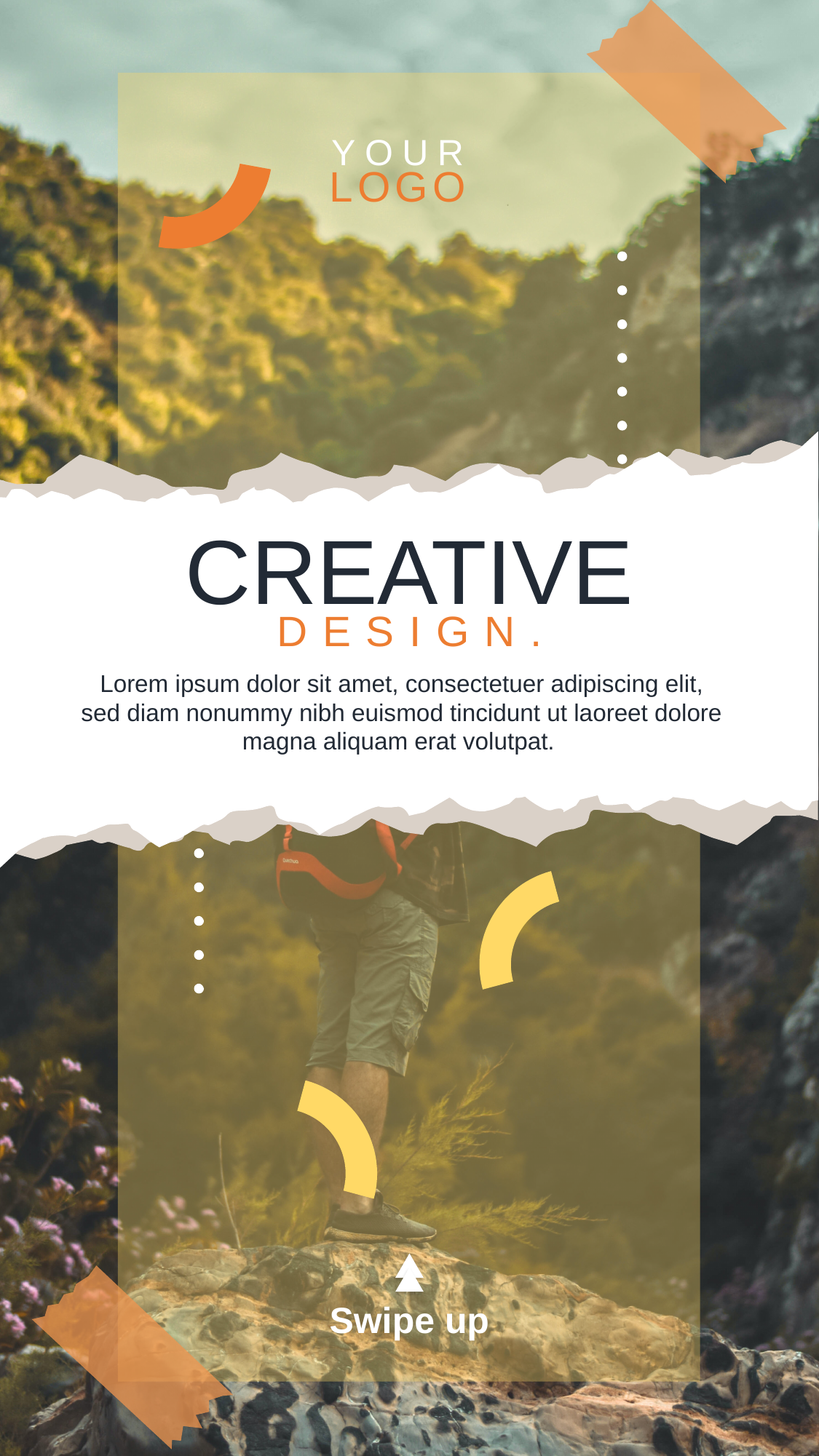

YOUR
LOGO

CREATIVE
DESIGN.
Lorem ipsum dolor sit amet, consectetuer adipiscing elit, sed diam nonummy nibh euismod tincidunt ut laoreet dolore magna aliquam erat volutpat.

Swipe up